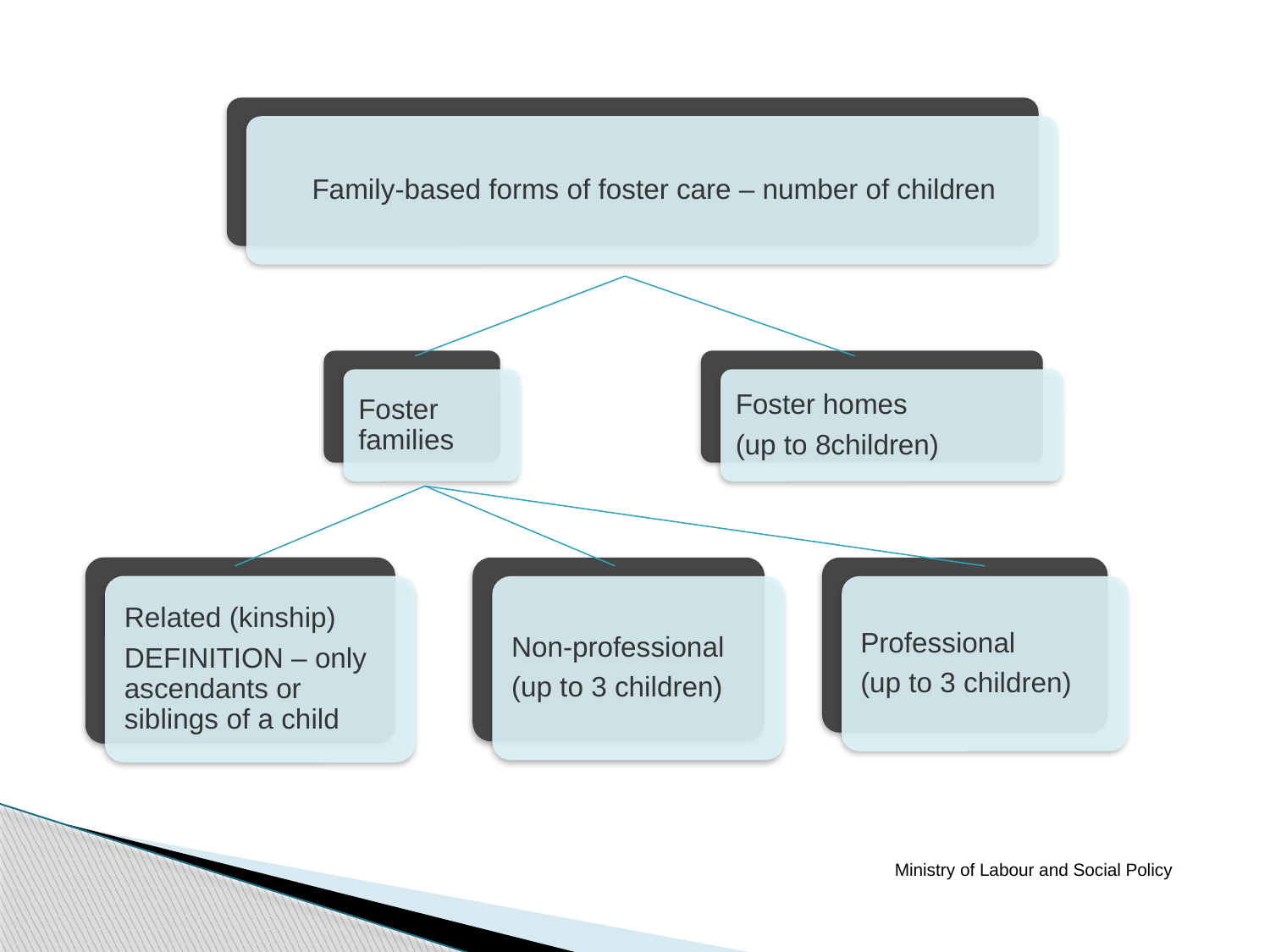

Family-based forms of foster care – number of children
Foster families
Related (kinship)
DEFINITION – only ascendants or siblings of a child
Non-professional
(up to 3 children)
Professional
(up to 3 children)
Foster homes
(up to 8children)
Ministry of Labour and Social Policy